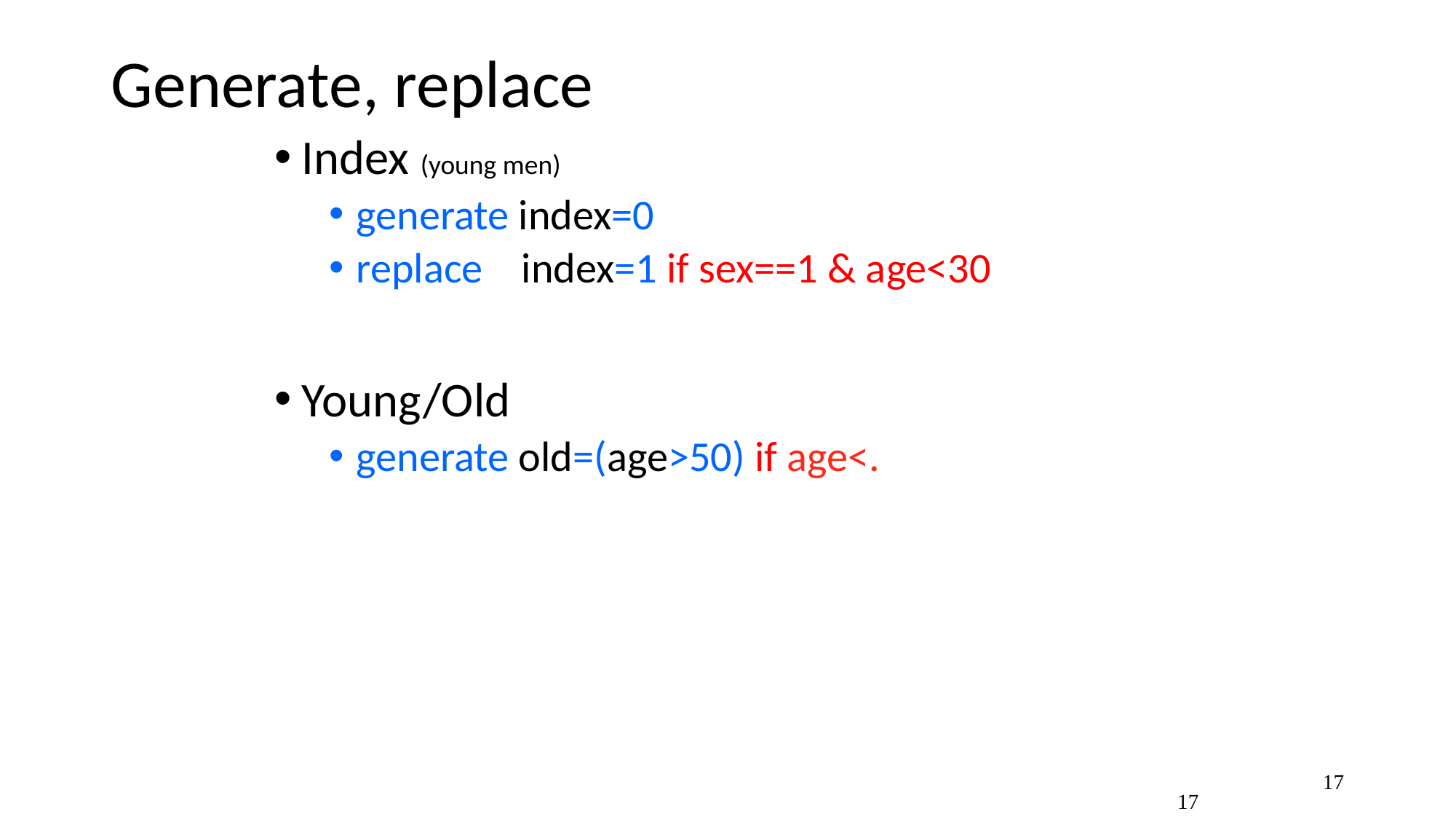

# Generate, replace
Index (young men)
generate index=0
replace    index=1 if sex==1 & age<30

Young/Old
generate old=(age>50) if age<.

17
17